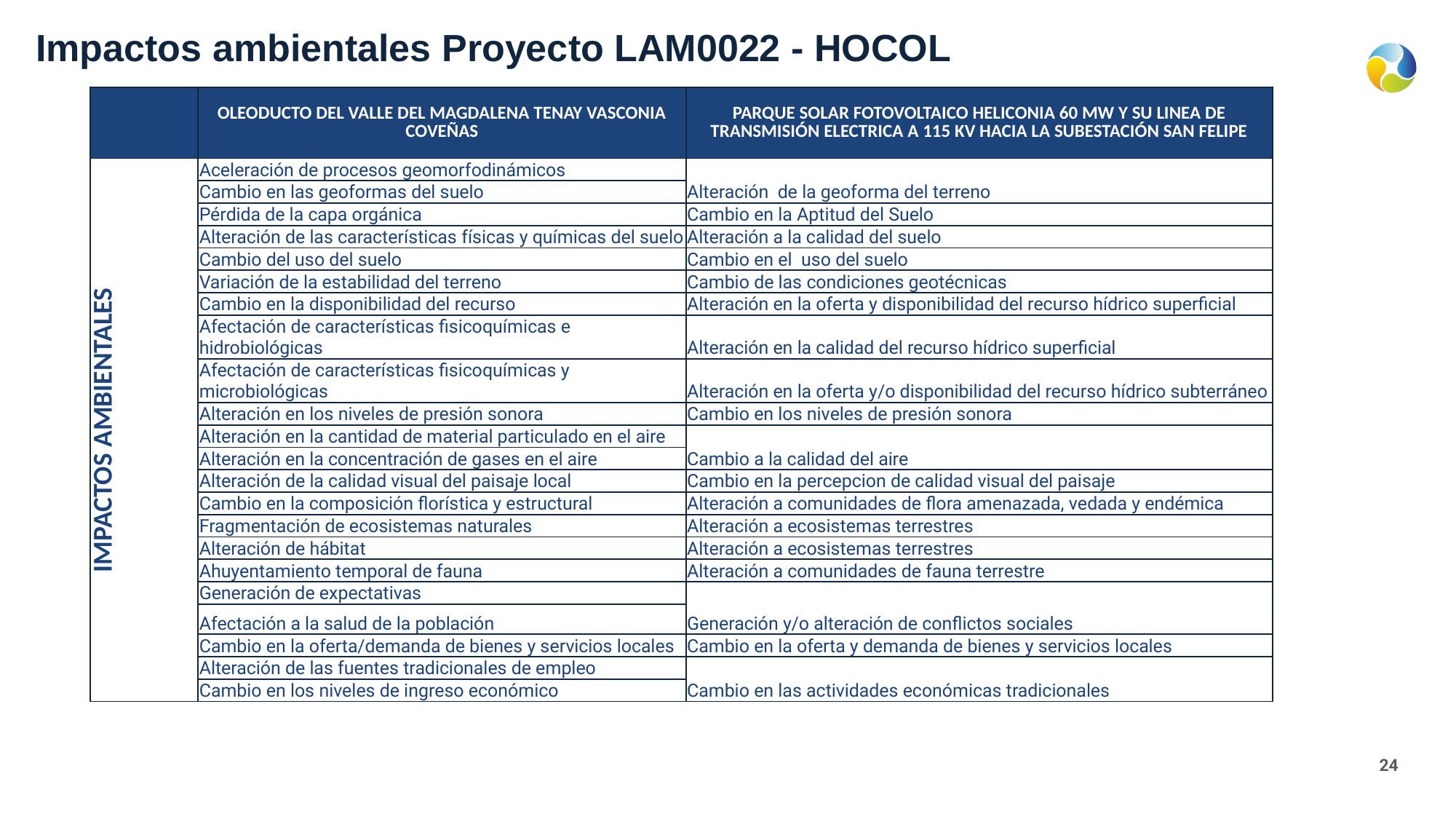

# Impactos ambientales Proyecto LAM0022 - HOCOL
|  | OLEODUCTO DEL VALLE DEL MAGDALENA TENAY VASCONIA COVEÑAS | PARQUE SOLAR FOTOVOLTAICO HELICONIA 60 MW Y SU LINEA DE TRANSMISIÓN ELECTRICA A 115 KV HACIA LA SUBESTACIÓN SAN FELIPE |
| --- | --- | --- |
| IMPACTOS AMBIENTALES | Aceleración de procesos geomorfodinámicos | Alteración de la geoforma del terreno |
|  | Cambio en las geoformas del suelo |  |
|  | Pérdida de la capa orgánica | Cambio en la Aptitud del Suelo |
|  | Alteración de las características físicas y químicas del suelo | Alteración a la calidad del suelo |
|  | Cambio del uso del suelo | Cambio en el uso del suelo |
|  | Variación de la estabilidad del terreno | Cambio de las condiciones geotécnicas |
|  | Cambio en la disponibilidad del recurso | Alteración en la oferta y disponibilidad del recurso hídrico superficial |
|  | Afectación de características fisicoquímicas e hidrobiológicas | Alteración en la calidad del recurso hídrico superficial |
|  | Afectación de características fisicoquímicas y microbiológicas | Alteración en la oferta y/o disponibilidad del recurso hídrico subterráneo |
|  | Alteración en los niveles de presión sonora | Cambio en los niveles de presión sonora |
|  | Alteración en la cantidad de material particulado en el aire | Cambio a la calidad del aire |
|  | Alteración en la concentración de gases en el aire |  |
|  | Alteración de la calidad visual del paisaje local | Cambio en la percepcion de calidad visual del paisaje |
|  | Cambio en la composición florística y estructural | Alteración a comunidades de flora amenazada, vedada y endémica |
|  | Fragmentación de ecosistemas naturales | Alteración a ecosistemas terrestres |
|  | Alteración de hábitat | Alteración a ecosistemas terrestres |
|  | Ahuyentamiento temporal de fauna | Alteración a comunidades de fauna terrestre |
|  | Generación de expectativas | Generación y/o alteración de conflictos sociales |
|  | Afectación a la salud de la población |  |
|  | Cambio en la oferta/demanda de bienes y servicios locales | Cambio en la oferta y demanda de bienes y servicios locales |
|  | Alteración de las fuentes tradicionales de empleo | Cambio en las actividades económicas tradicionales |
|  | Cambio en los niveles de ingreso económico |  |